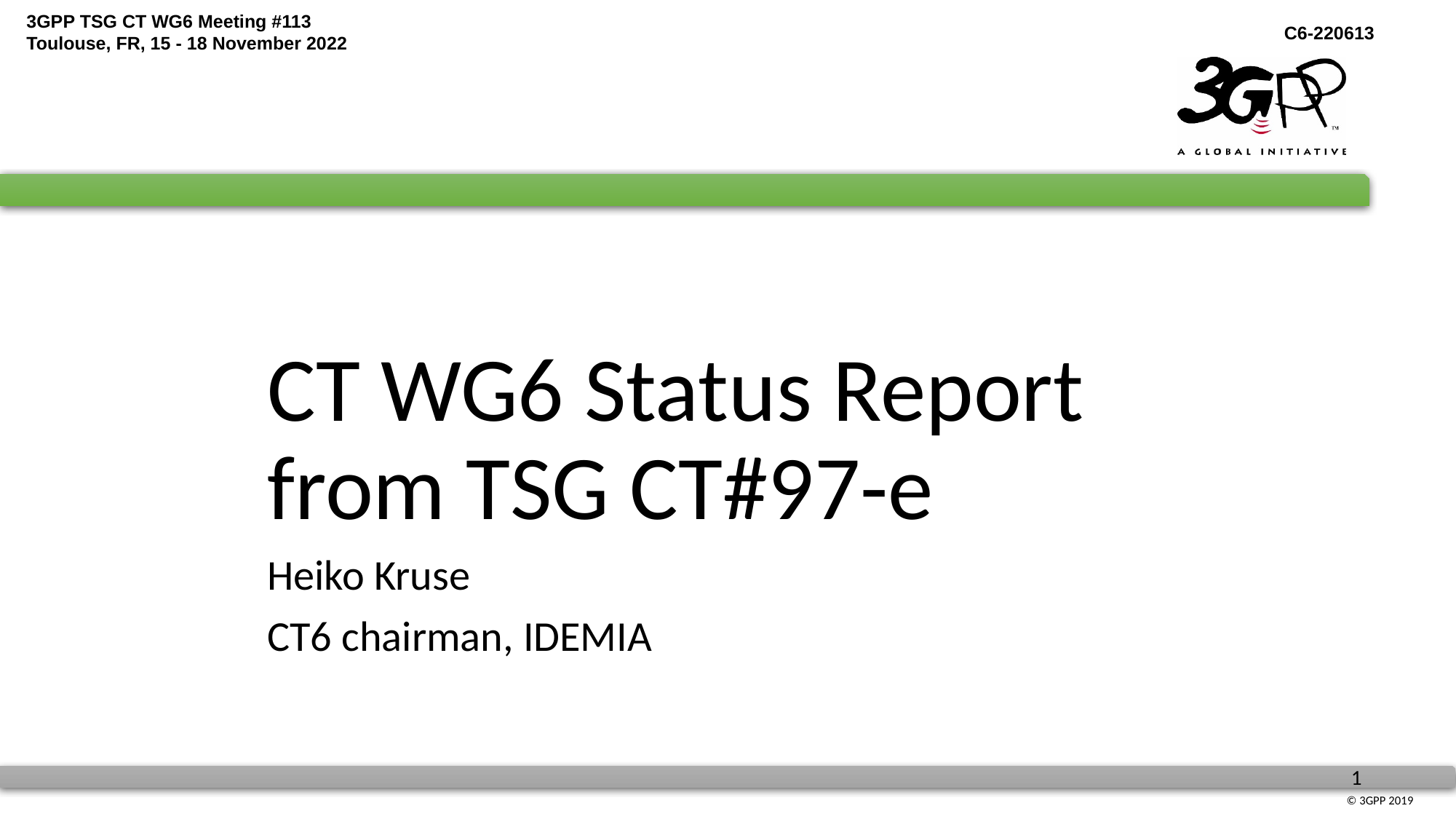

# CT WG6 Status Report from TSG CT#97-e
Heiko Kruse
CT6 chairman, IDEMIA